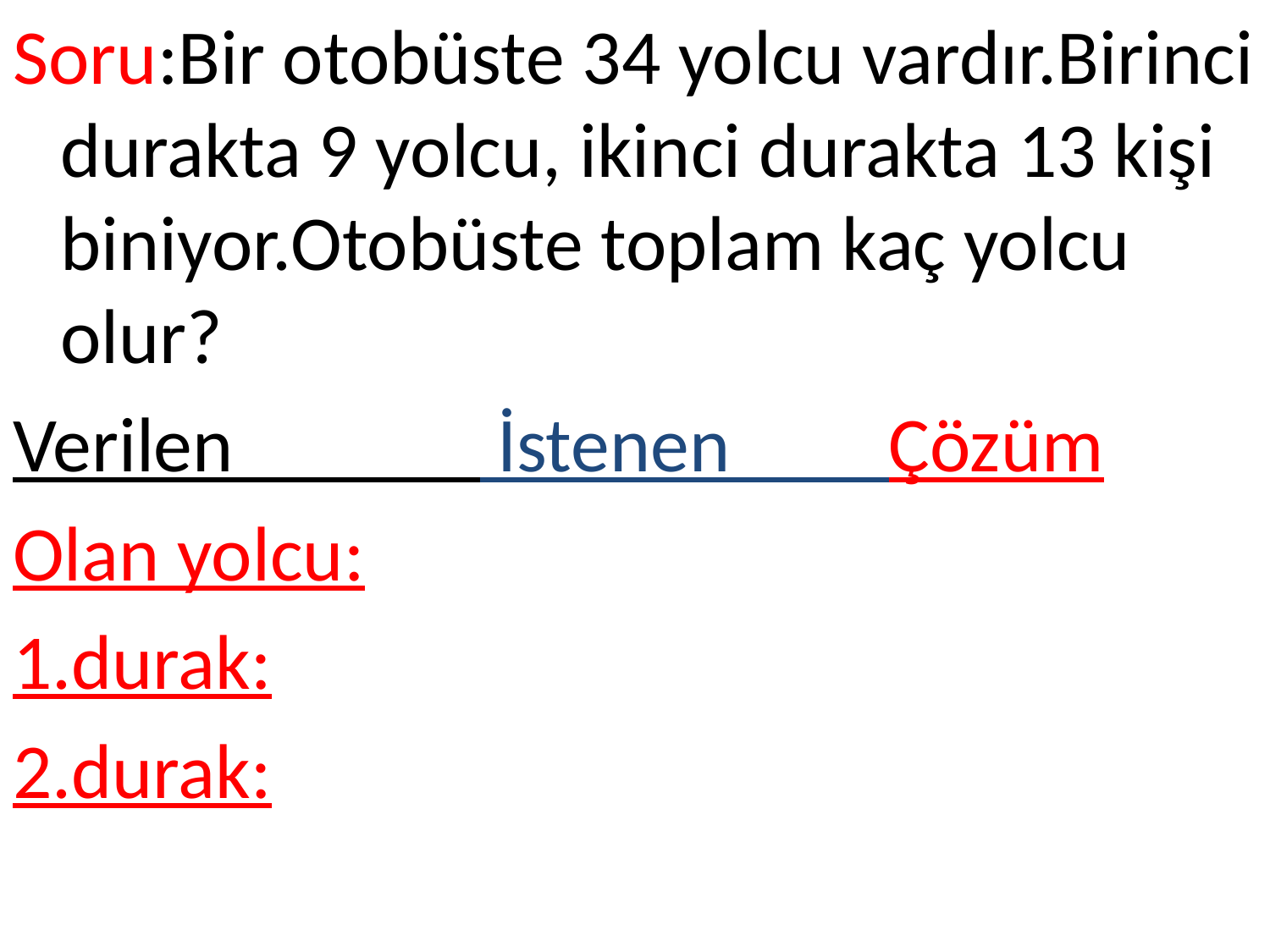

Soru:Bir otobüste 34 yolcu vardır.Birinci durakta 9 yolcu, ikinci durakta 13 kişi biniyor.Otobüste toplam kaç yolcu olur?
Verilen               İstenen         Çözüm
Olan yolcu:
1.durak:
2.durak: